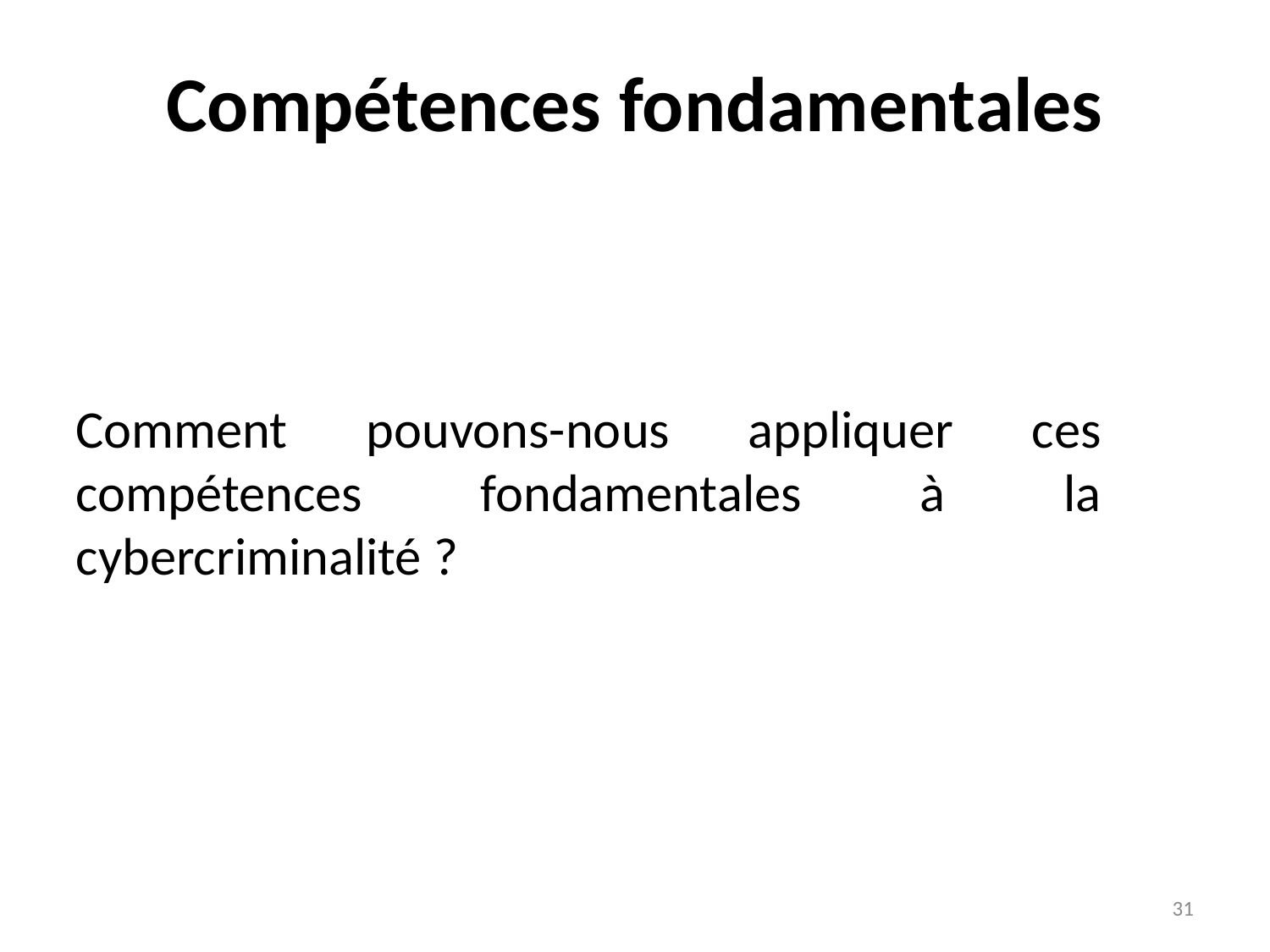

# Compétences fondamentales

Comment pouvons-nous appliquer ces compétences fondamentales à la cybercriminalité ?
31